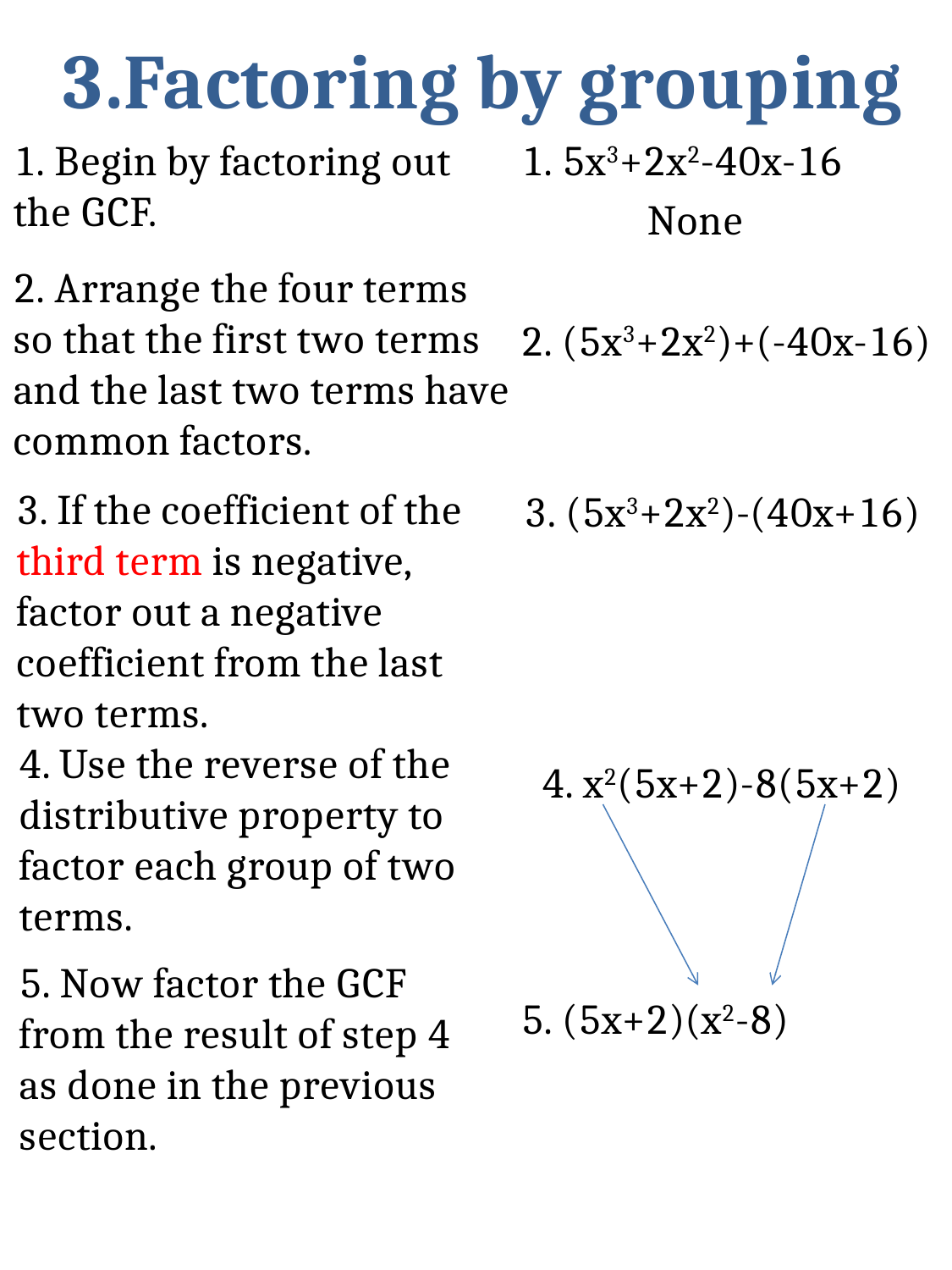

# 3.Factoring by grouping
1. Begin by factoring out the GCF.
1. 5x3+2x2-40x-16
	None
2. Arrange the four terms so that the first two terms and the last two terms have common factors.
2. (5x3+2x2)+(-40x-16)
3. If the coefficient of the third term is negative, factor out a negative coefficient from the last two terms.
3. (5x3+2x2)-(40x+16)
4. Use the reverse of the distributive property to factor each group of two terms.
4. x2(5x+2)-8(5x+2)
5. Now factor the GCF from the result of step 4 as done in the previous section.
5. (5x+2)(x2-8)